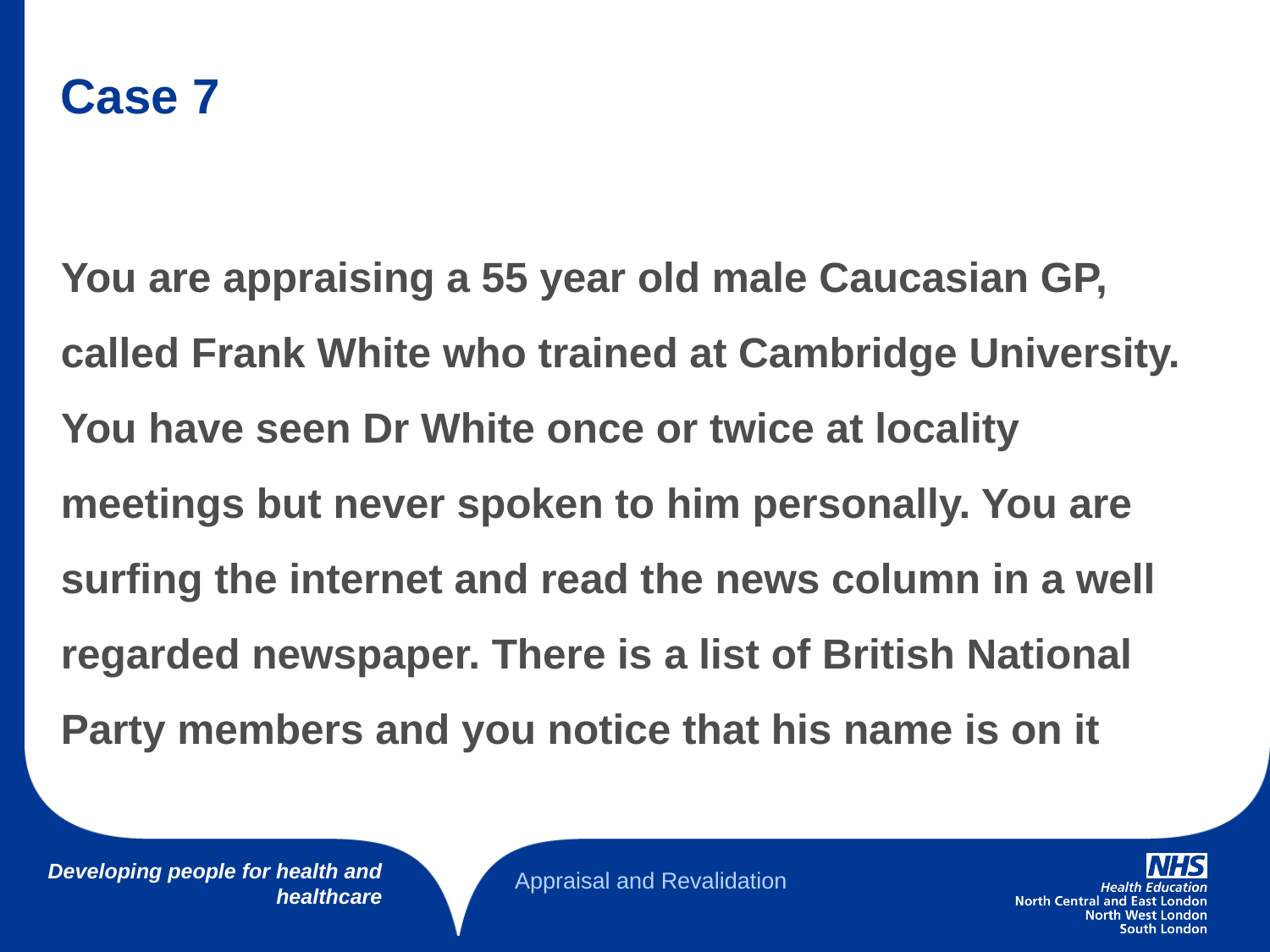

# Case 7
You are appraising a 55 year old male Caucasian GP, called Frank White who trained at Cambridge University.
You have seen Dr White once or twice at locality meetings but never spoken to him personally. You are surfing the internet and read the news column in a well regarded newspaper. There is a list of British National Party members and you notice that his name is on it